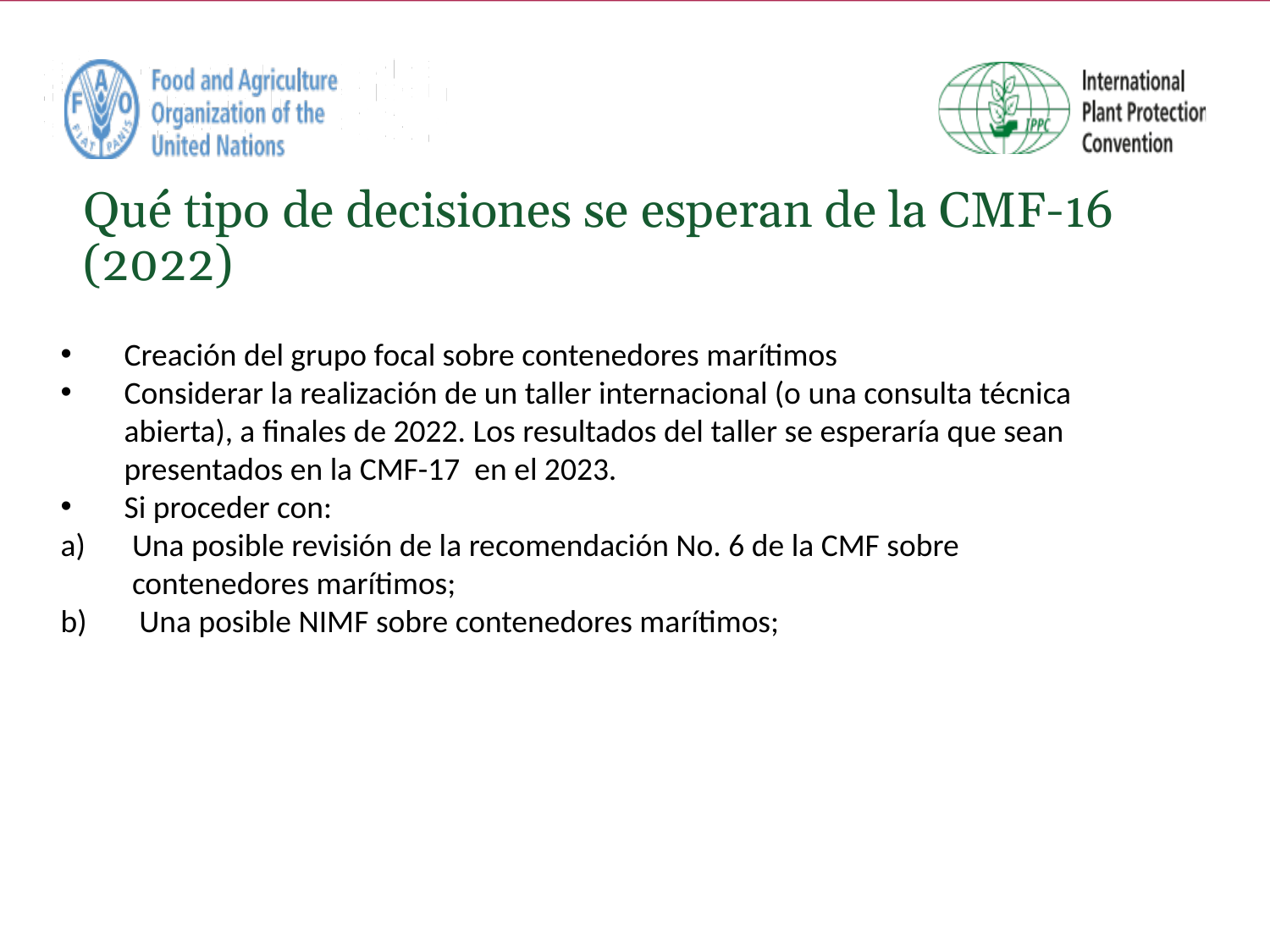

# Qué tipo de decisiones se esperan de la CMF-16 (2022)
Creación del grupo focal sobre contenedores marítimos
Considerar la realización de un taller internacional (o una consulta técnica abierta), a finales de 2022. Los resultados del taller se esperaría que sean presentados en la CMF-17  en el 2023.
Si proceder con:
Una posible revisión de la recomendación No. 6 de la CMF sobre contenedores marítimos;
 Una posible NIMF sobre contenedores marítimos;